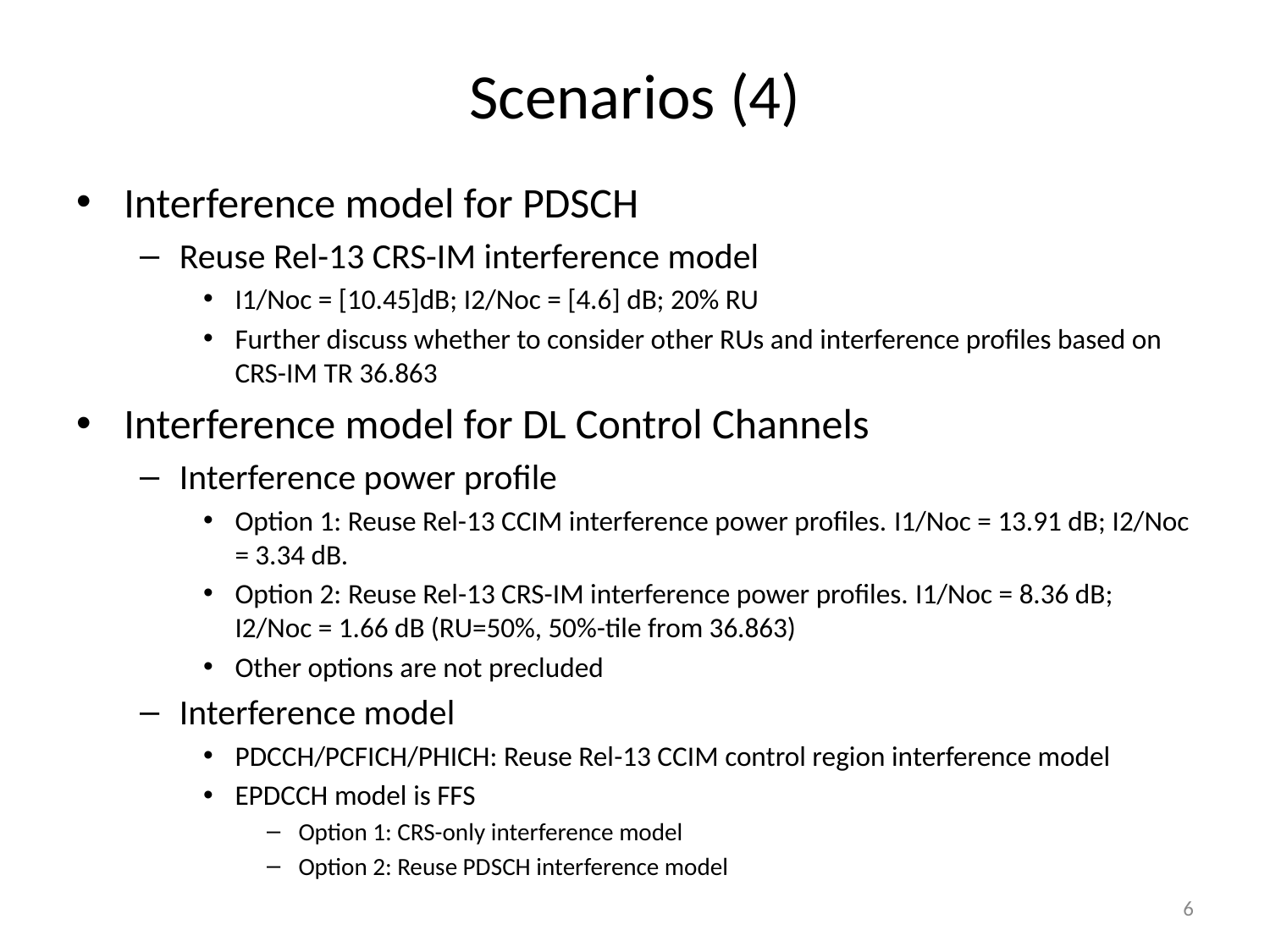

# Scenarios (4)
Interference model for PDSCH
Reuse Rel-13 CRS-IM interference model
I1/Noc = [10.45]dB; I2/Noc = [4.6] dB; 20% RU
Further discuss whether to consider other RUs and interference profiles based on CRS-IM TR 36.863
Interference model for DL Control Channels
Interference power profile
Option 1: Reuse Rel-13 CCIM interference power profiles. I1/Noc = 13.91 dB; I2/Noc = 3.34 dB.
Option 2: Reuse Rel-13 CRS-IM interference power profiles. I1/Noc = 8.36 dB; I2/Noc = 1.66 dB (RU=50%, 50%-tile from 36.863)
Other options are not precluded
Interference model
PDCCH/PCFICH/PHICH: Reuse Rel-13 CCIM control region interference model
EPDCCH model is FFS
Option 1: CRS-only interference model
Option 2: Reuse PDSCH interference model

6